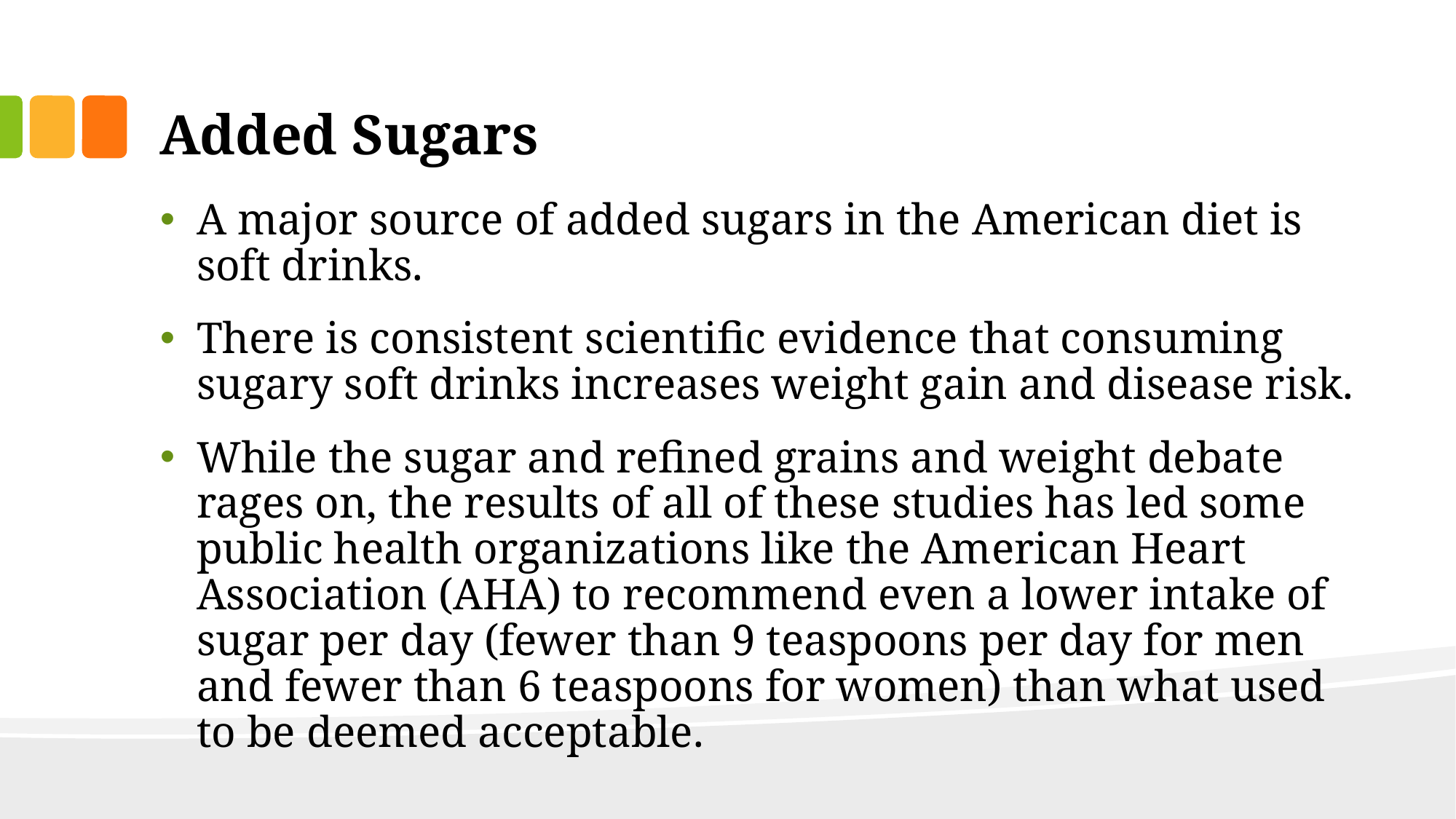

# Added Sugars
A major source of added sugars in the American diet is soft drinks.
There is consistent scientific evidence that consuming sugary soft drinks increases weight gain and disease risk.
While the sugar and refined grains and weight debate rages on, the results of all of these studies has led some public health organizations like the American Heart Association (AHA) to recommend even a lower intake of sugar per day (fewer than 9 teaspoons per day for men and fewer than 6 teaspoons for women) than what used to be deemed acceptable.